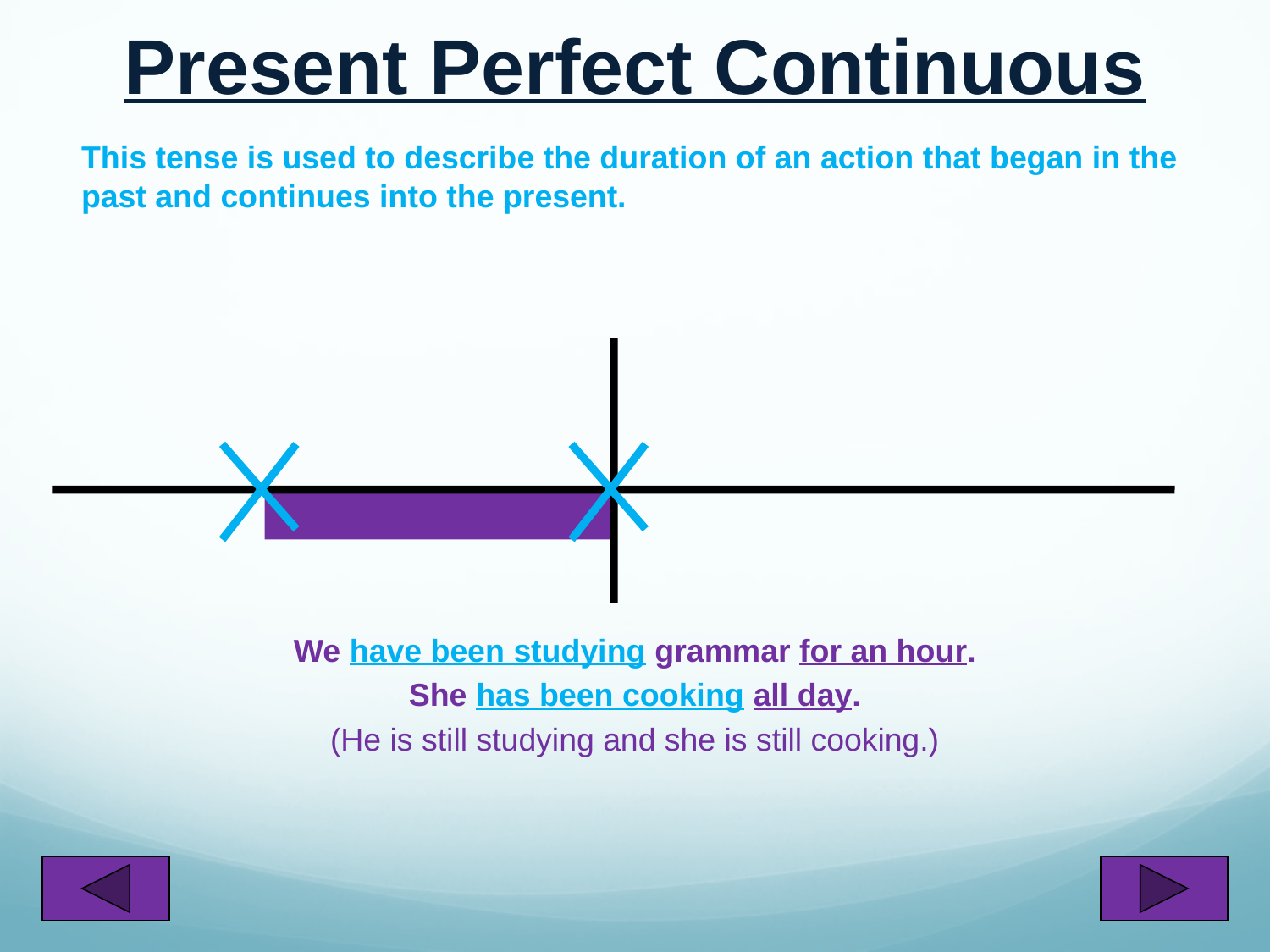

Present Perfect Continuous
    	This tense is used to describe the duration of an action that began in the past and continues into the present.

We have been studying grammar for an hour.
She has been cooking all day.
(He is still studying and she is still cooking.)